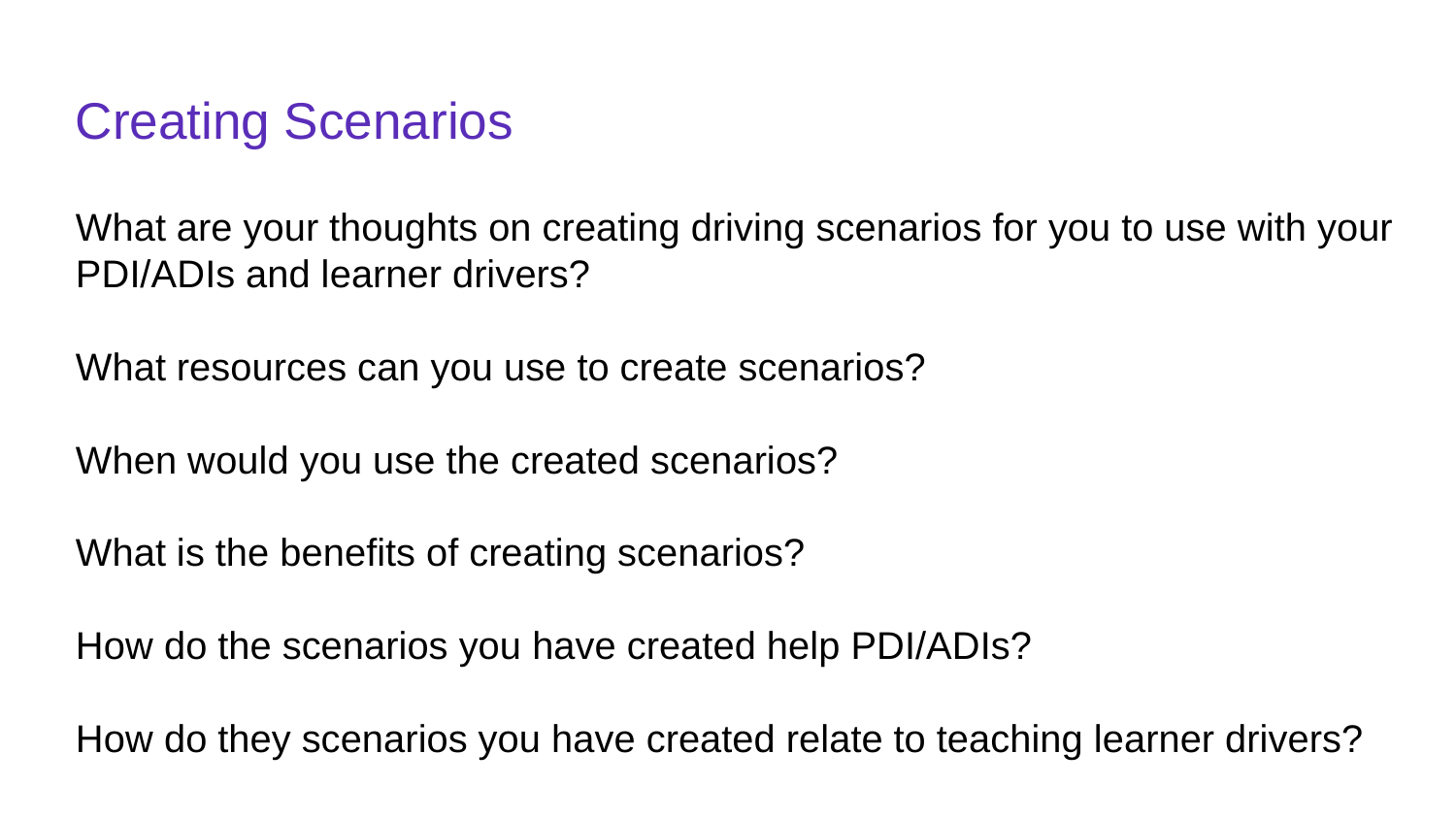

# Creating Scenarios
What are your thoughts on creating driving scenarios for you to use with your PDI/ADIs and learner drivers?

What resources can you use to create scenarios?

When would you use the created scenarios?

What is the benefits of creating scenarios?

How do the scenarios you have created help PDI/ADIs?

How do they scenarios you have created relate to teaching learner drivers?